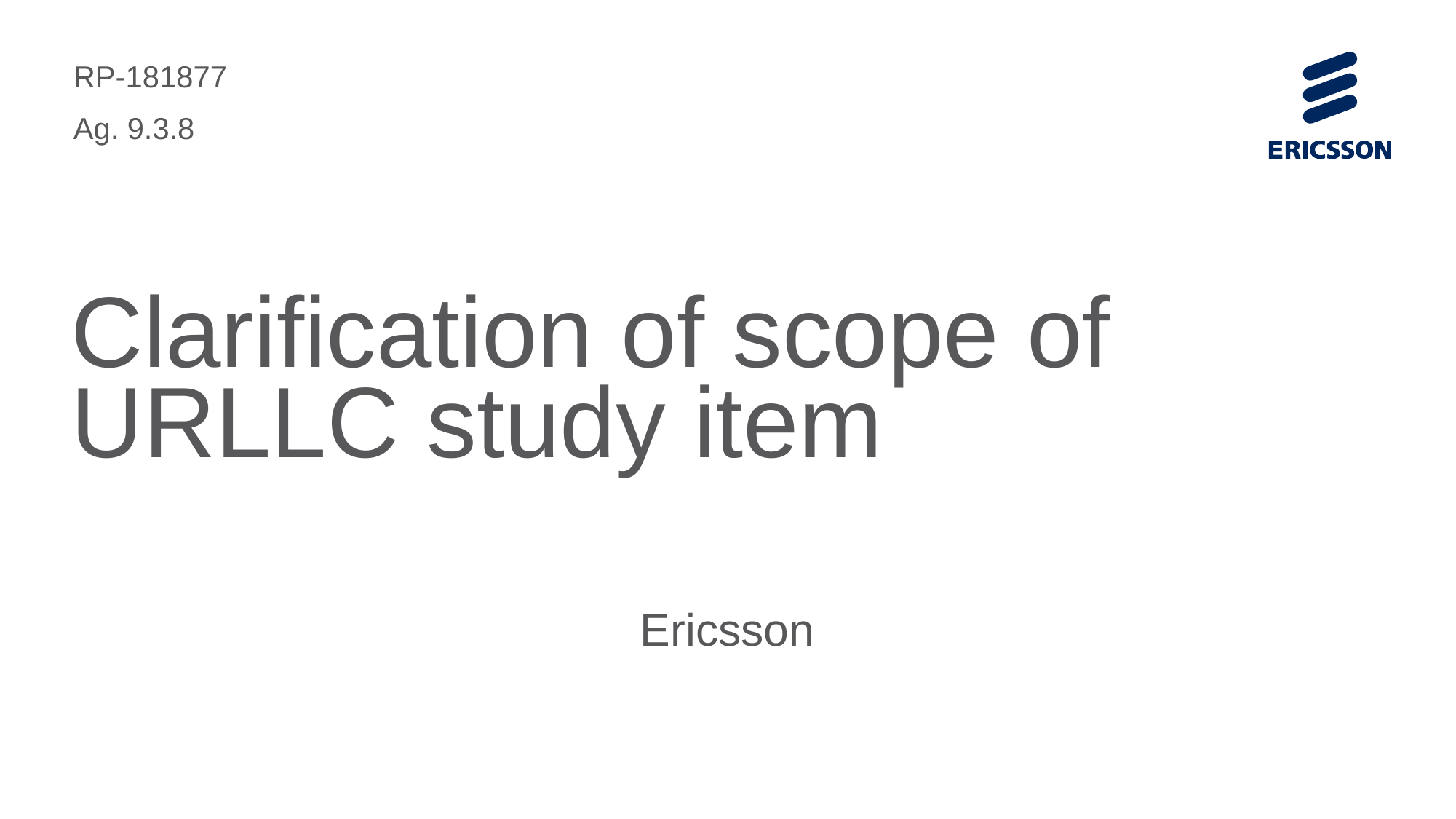

RP-181877
Ag. 9.3.8
# Clarification of scope of URLLC study item
Ericsson